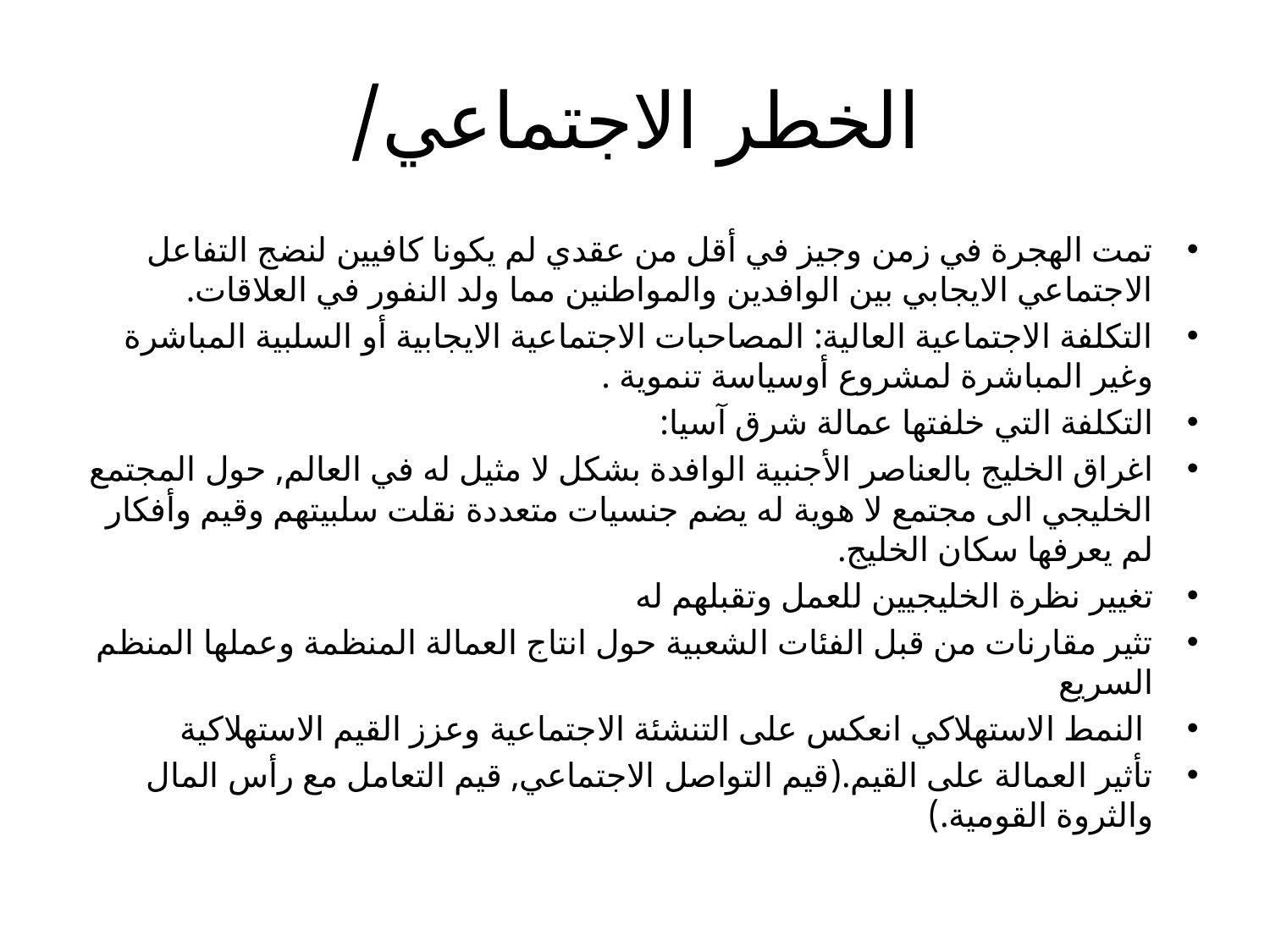

# الخطر الاجتماعي/
تمت الهجرة في زمن وجيز في أقل من عقدي لم يكونا كافيين لنضج التفاعل الاجتماعي الايجابي بين الوافدين والمواطنين مما ولد النفور في العلاقات.
التكلفة الاجتماعية العالية: المصاحبات الاجتماعية الايجابية أو السلبية المباشرة وغير المباشرة لمشروع أوسياسة تنموية .
التكلفة التي خلفتها عمالة شرق آسيا:
اغراق الخليج بالعناصر الأجنبية الوافدة بشكل لا مثيل له في العالم, حول المجتمع الخليجي الى مجتمع لا هوية له يضم جنسيات متعددة نقلت سلبيتهم وقيم وأفكار لم يعرفها سكان الخليج.
تغيير نظرة الخليجيين للعمل وتقبلهم له
تثير مقارنات من قبل الفئات الشعبية حول انتاج العمالة المنظمة وعملها المنظم السريع
 النمط الاستهلاكي انعكس على التنشئة الاجتماعية وعزز القيم الاستهلاكية
تأثير العمالة على القيم.(قيم التواصل الاجتماعي, قيم التعامل مع رأس المال والثروة القومية.)